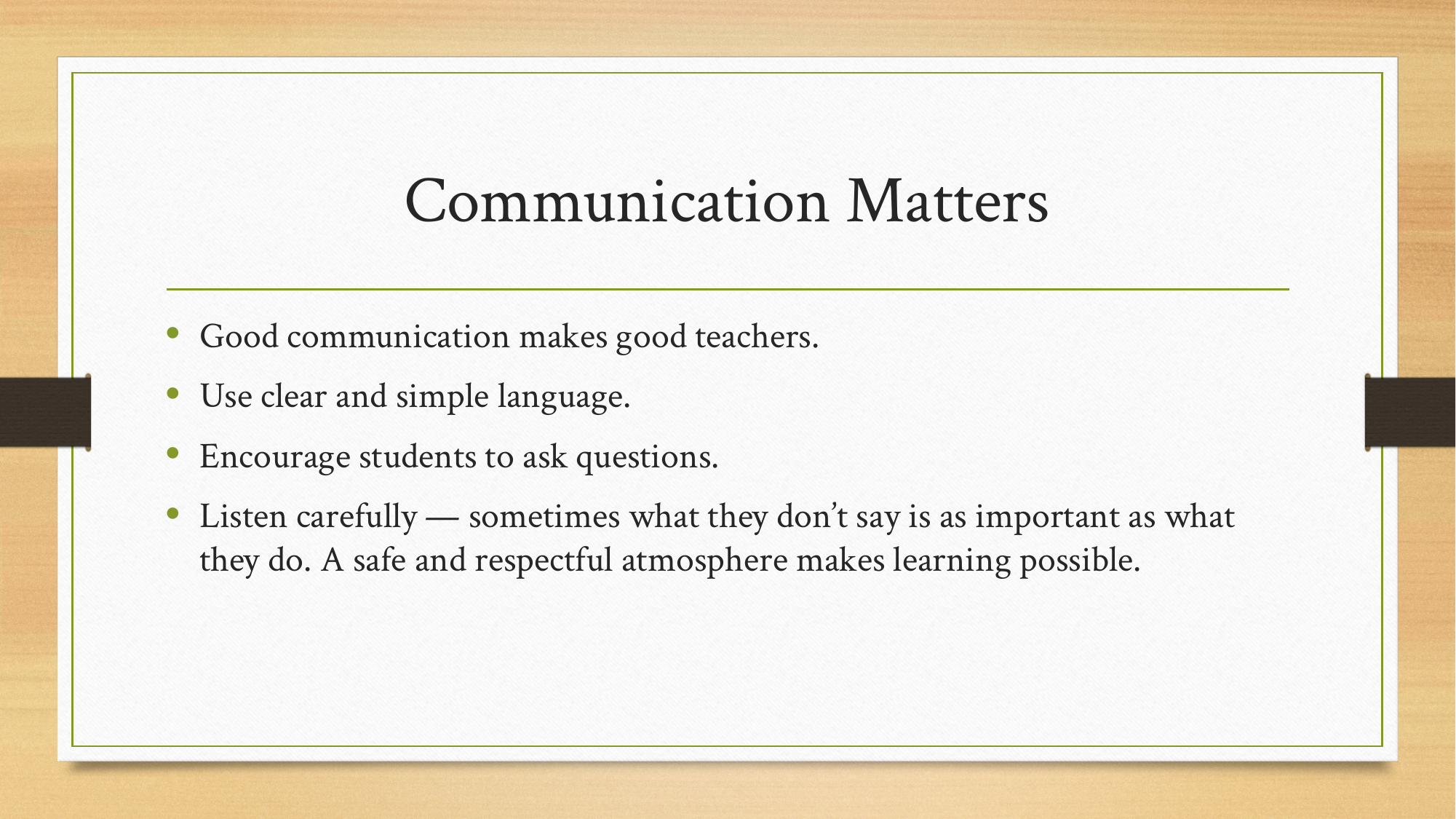

# Communication Matters
Good communication makes good teachers.
Use clear and simple language.
Encourage students to ask questions.
Listen carefully — sometimes what they don’t say is as important as what they do. A safe and respectful atmosphere makes learning possible.